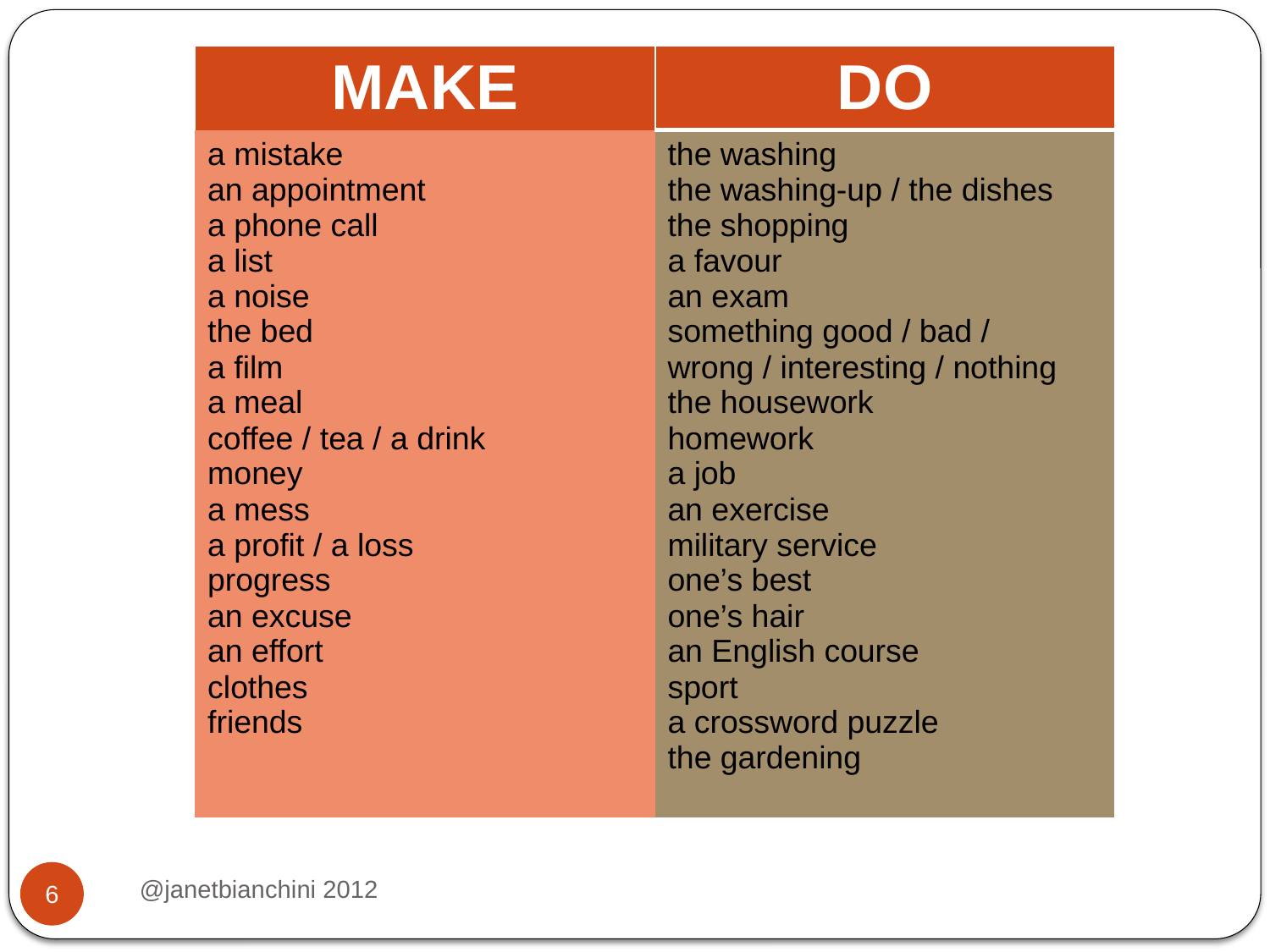

| MAKE | DO |
| --- | --- |
| a mistake an appointment a phone call a list a noise the bed a film a meal coffee / tea / a drink money a mess a profit / a loss progress an excuse an effort clothes friends | the washing the washing-up / the dishes the shopping a favour an exam something good / bad / wrong / interesting / nothing the housework homework a job an exercise military service one’s best one’s hair an English course sport a crossword puzzle the gardening |
@janetbianchini 2012
6